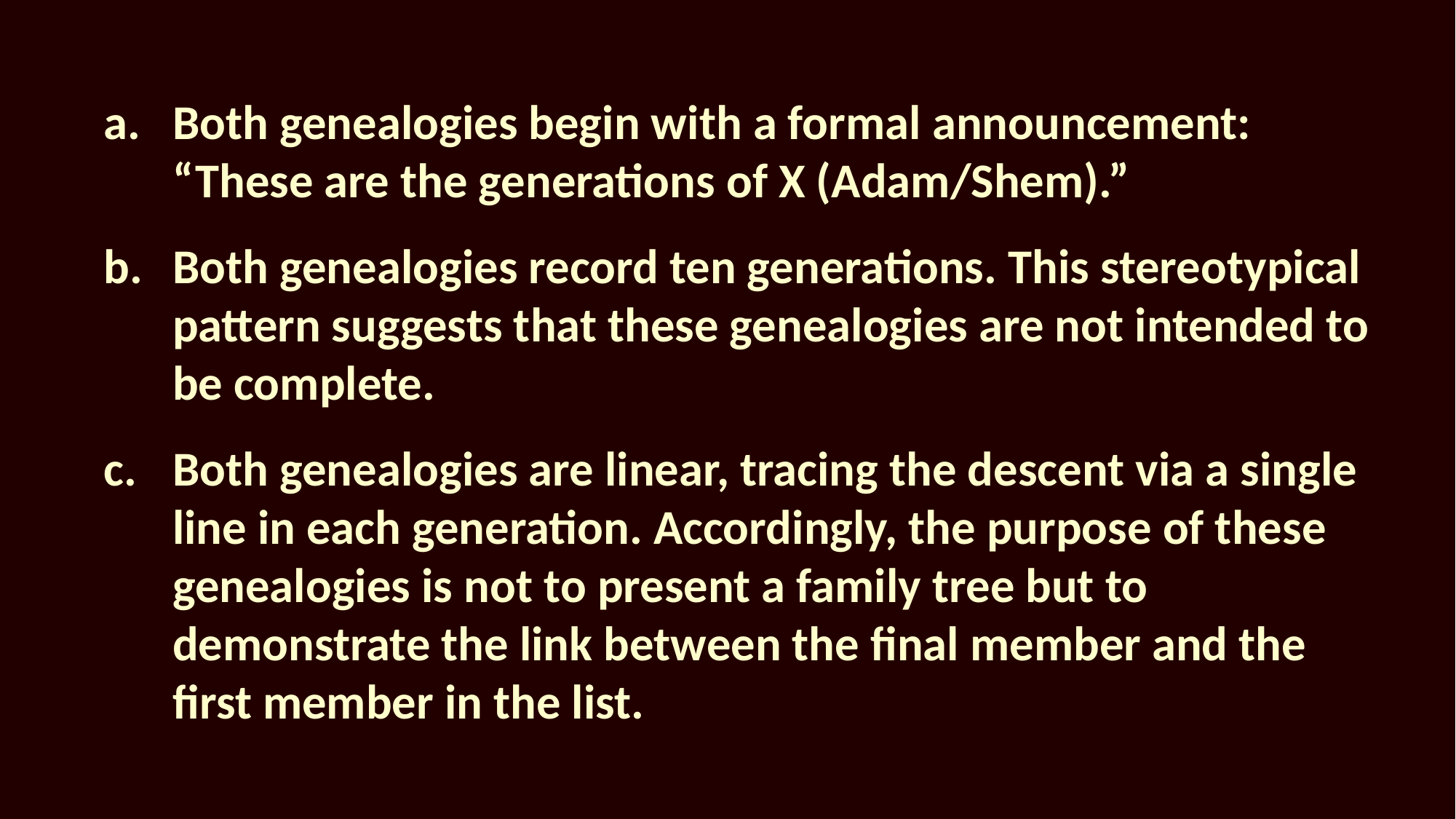

Both genealogies begin with a formal announcement: “These are the generations of X (Adam/Shem).”
Both genealogies record ten generations. This stereotypical pattern suggests that these genealogies are not intended to be complete.
Both genealogies are linear, tracing the descent via a single line in each generation. Accordingly, the purpose of these genealogies is not to present a family tree but to demonstrate the link between the final member and the first member in the list.